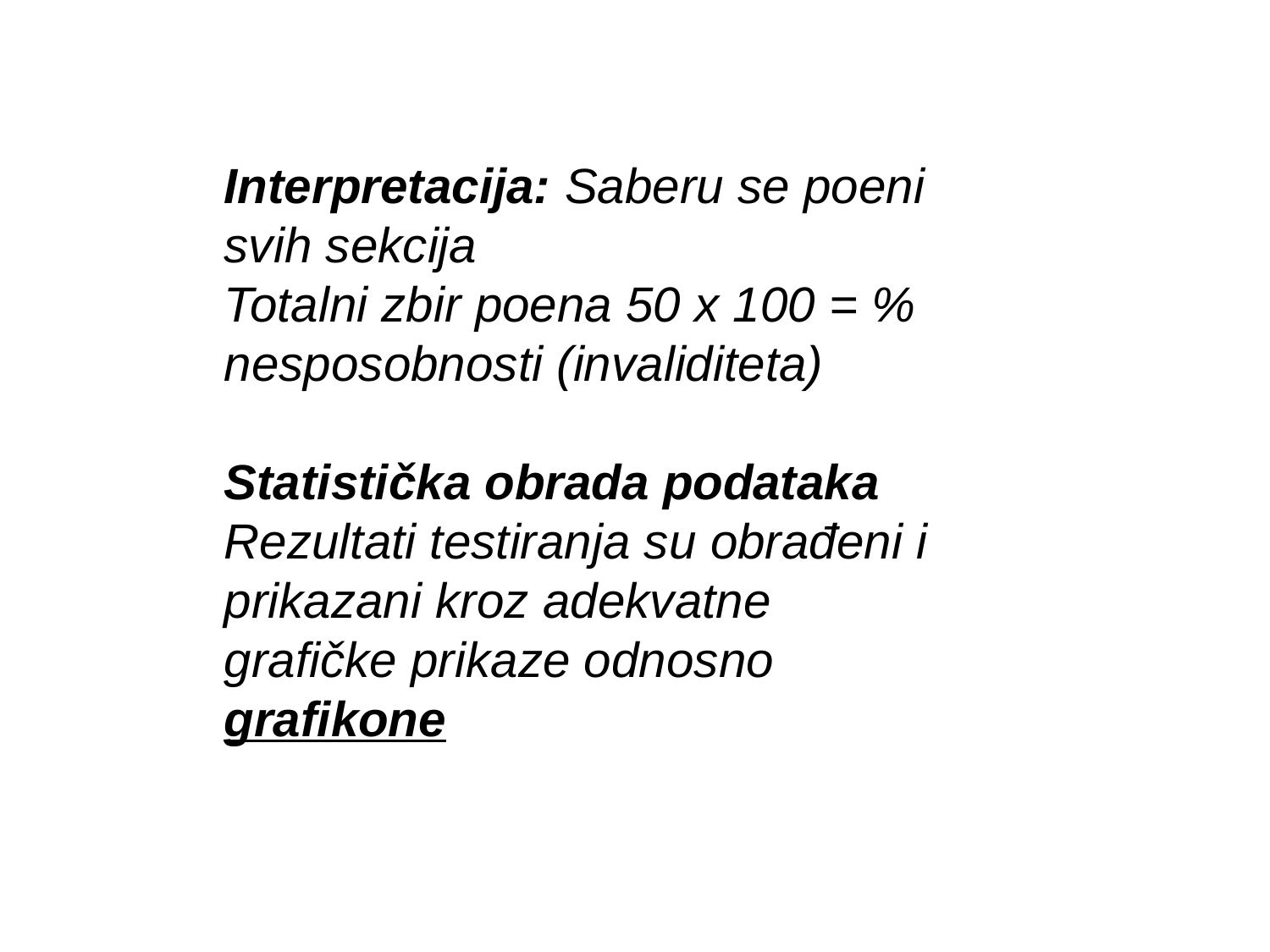

Interpretacija: Saberu se poeni svih sekcija
Totalni zbir poena 50 x 100 = % nesposobnosti (invaliditeta)
Statistička obrada podataka
Rezultati testiranja su obrađeni i prikazani kroz adekvatne grafičke prikaze odnosno grafikone